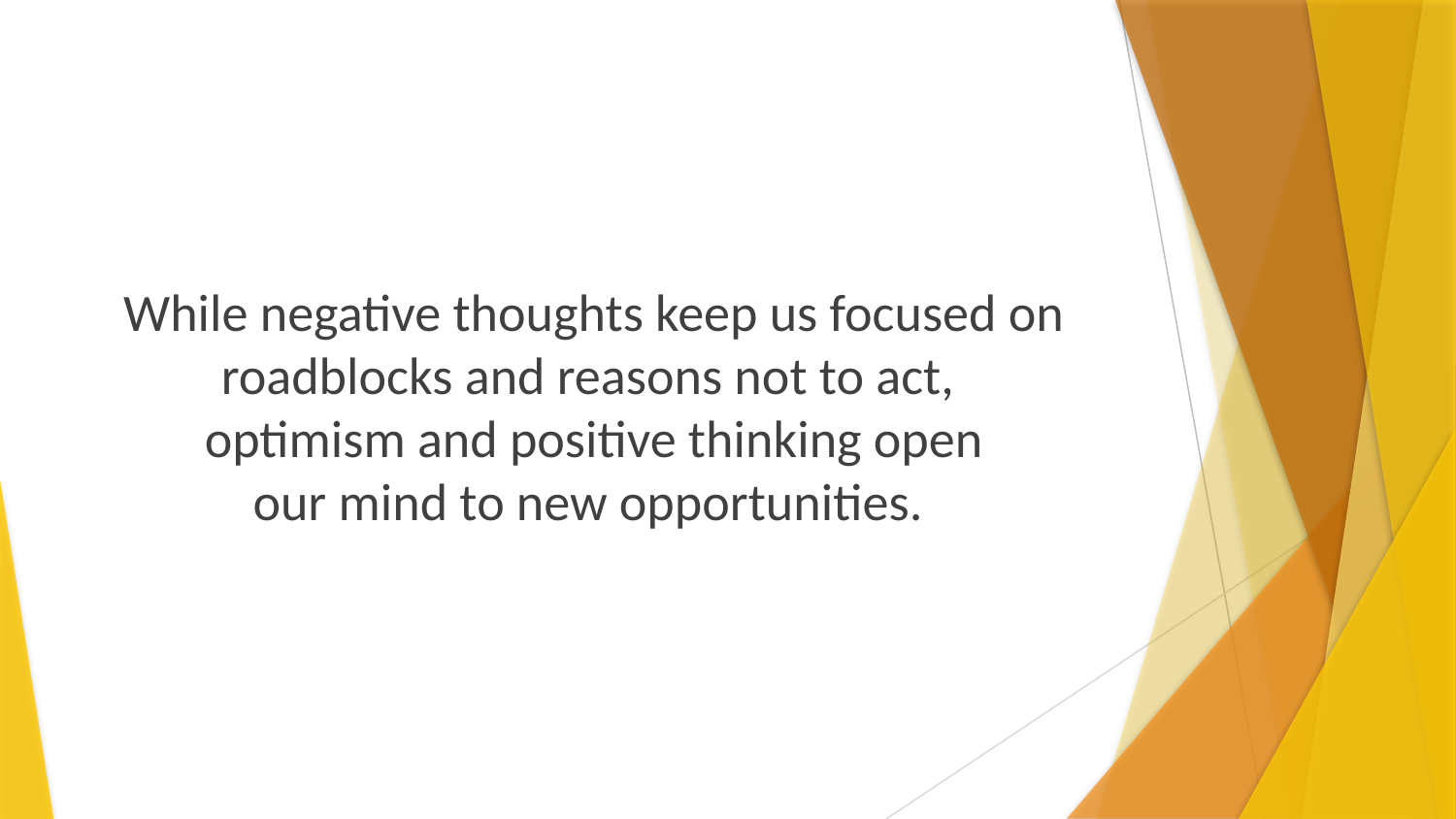

While negative thoughts keep us focused on roadblocks and reasons not to act,
optimism and positive thinking open
our mind to new opportunities.